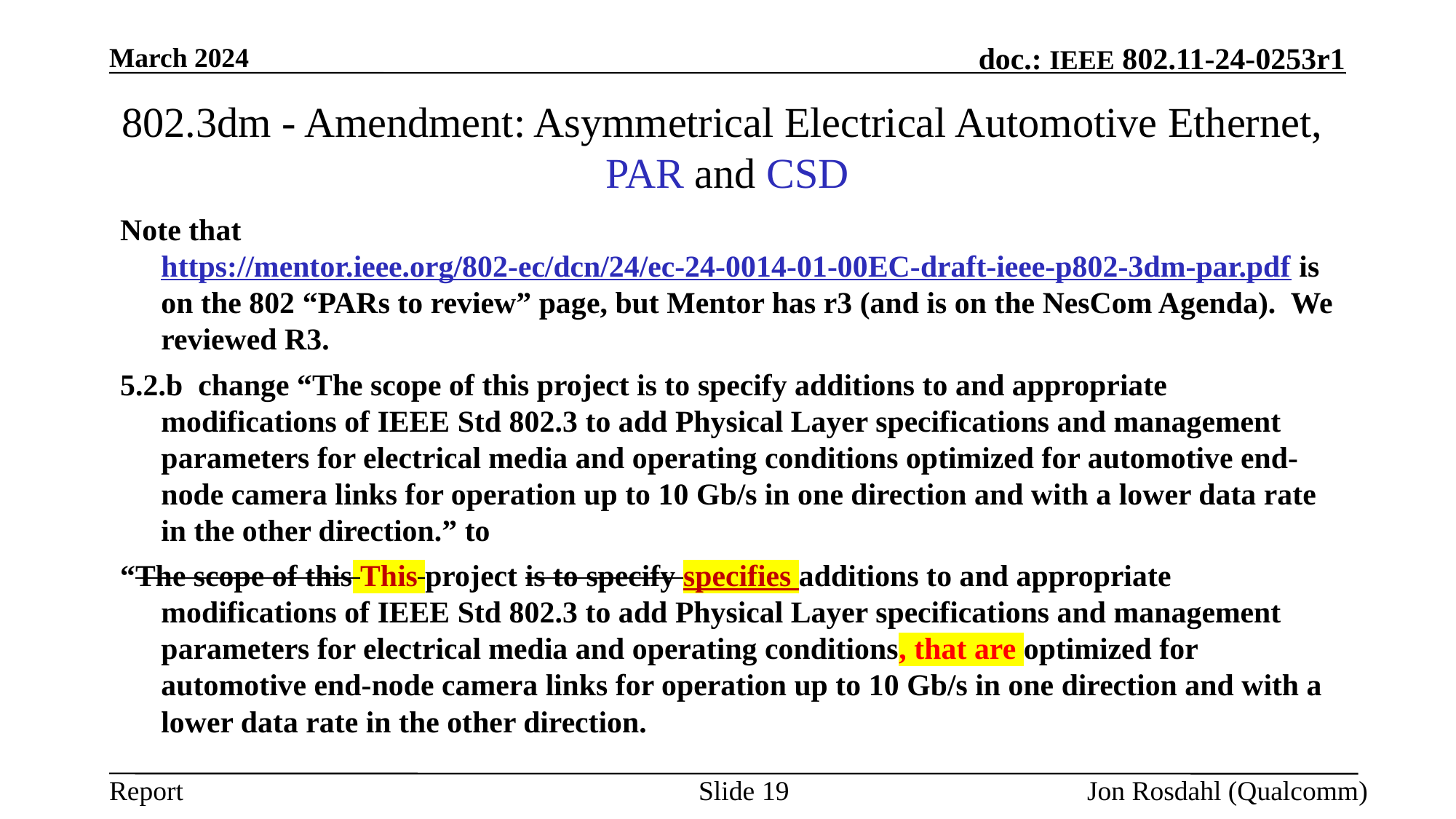

March 2024
# 802.3dm - Amendment: Asymmetrical Electrical Automotive Ethernet, PAR and CSD
Note that https://mentor.ieee.org/802-ec/dcn/24/ec-24-0014-01-00EC-draft-ieee-p802-3dm-par.pdf is on the 802 “PARs to review” page, but Mentor has r3 (and is on the NesCom Agenda).  We reviewed R3.
5.2.b  change “The scope of this project is to specify additions to and appropriate modifications of IEEE Std 802.3 to add Physical Layer specifications and management parameters for electrical media and operating conditions optimized for automotive end-node camera links for operation up to 10 Gb/s in one direction and with a lower data rate in the other direction.” to
“The scope of this This project is to specify specifies additions to and appropriate modifications of IEEE Std 802.3 to add Physical Layer specifications and management parameters for electrical media and operating conditions, that are optimized for automotive end-node camera links for operation up to 10 Gb/s in one direction and with a lower data rate in the other direction.
Slide 19
Jon Rosdahl (Qualcomm)